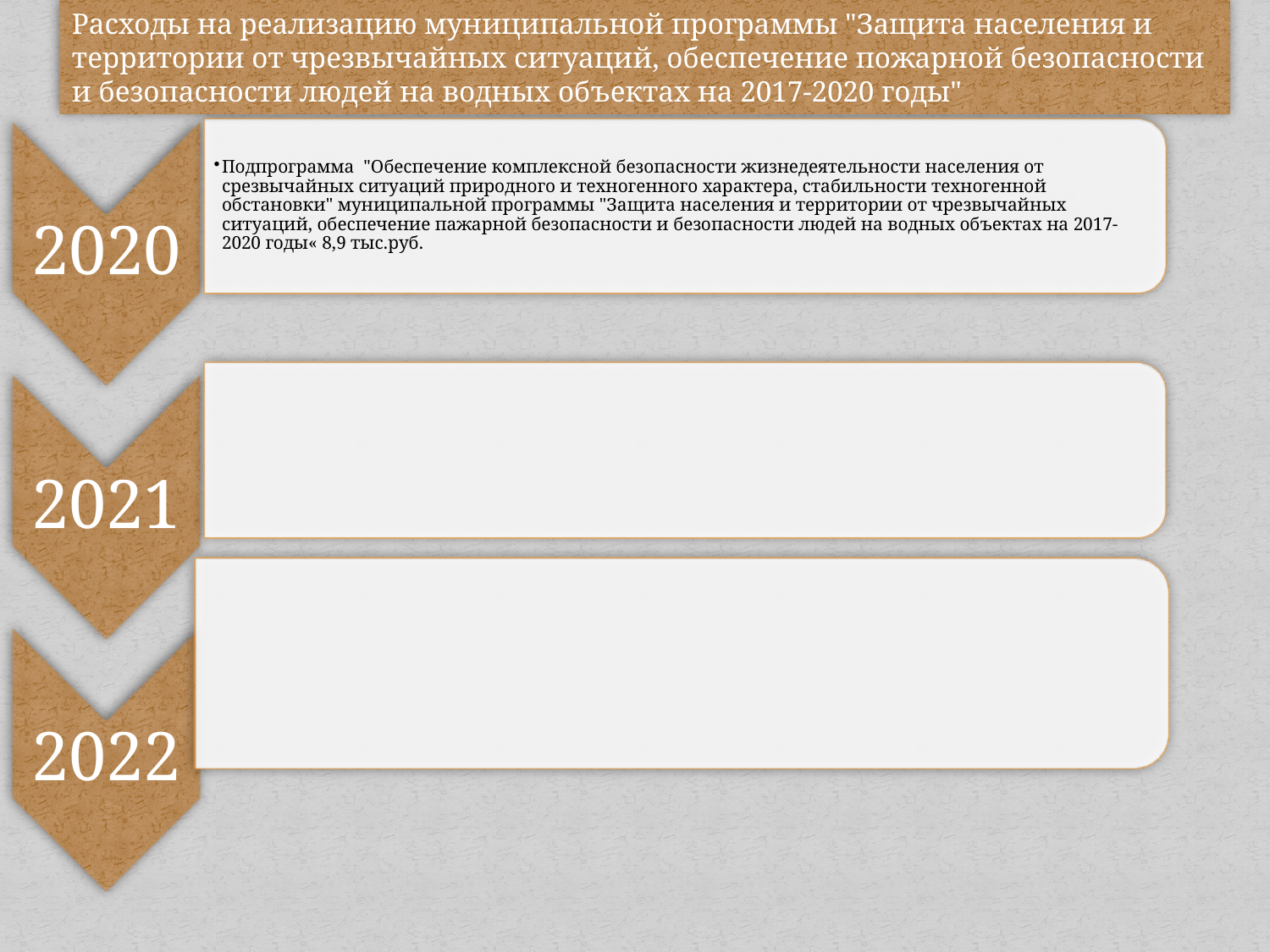

Расходы на реализацию муниципальной программы "Защита населения и территории от чрезвычайных ситуаций, обеспечение пожарной безопасности и безопасности людей на водных объектах на 2017-2020 годы"
2020
Подпрограмма  "Обеспечение комплексной безопасности жизнедеятельности населения от срезвычайных ситуаций природного и техногенного характера, стабильности техногенной обстановки" муниципальной программы "Защита населения и территории от чрезвычайных ситуаций, обеспечение пажарной безопасности и безопасности людей на водных объектах на 2017-2020 годы« 8,9 тыс.руб.
2021

2022